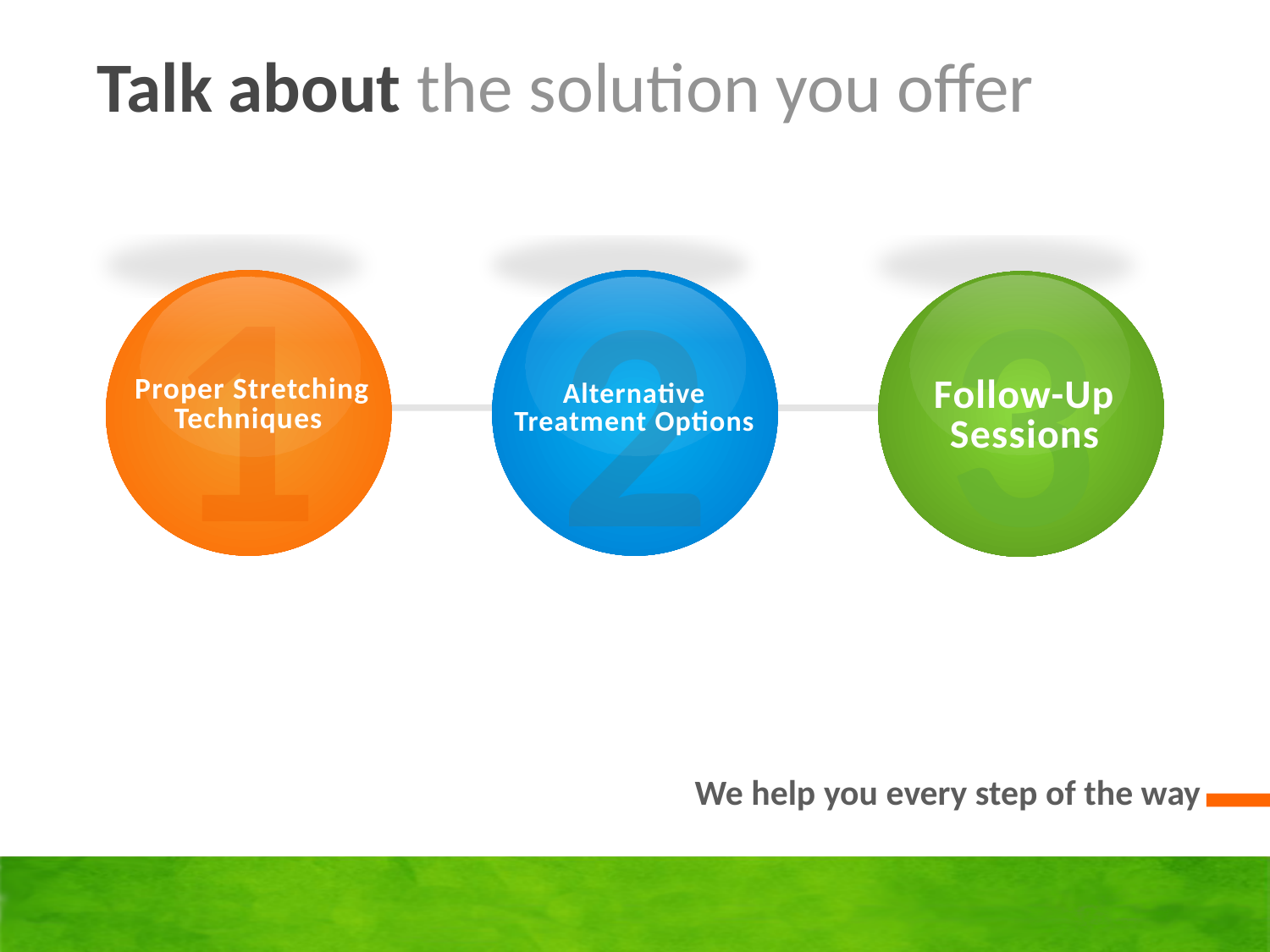

Talk about the solution you offer
1

 Proper Stretching Techniques
3

Follow-Up Sessions
2

Alternative Treatment Options
We help you every step of the way